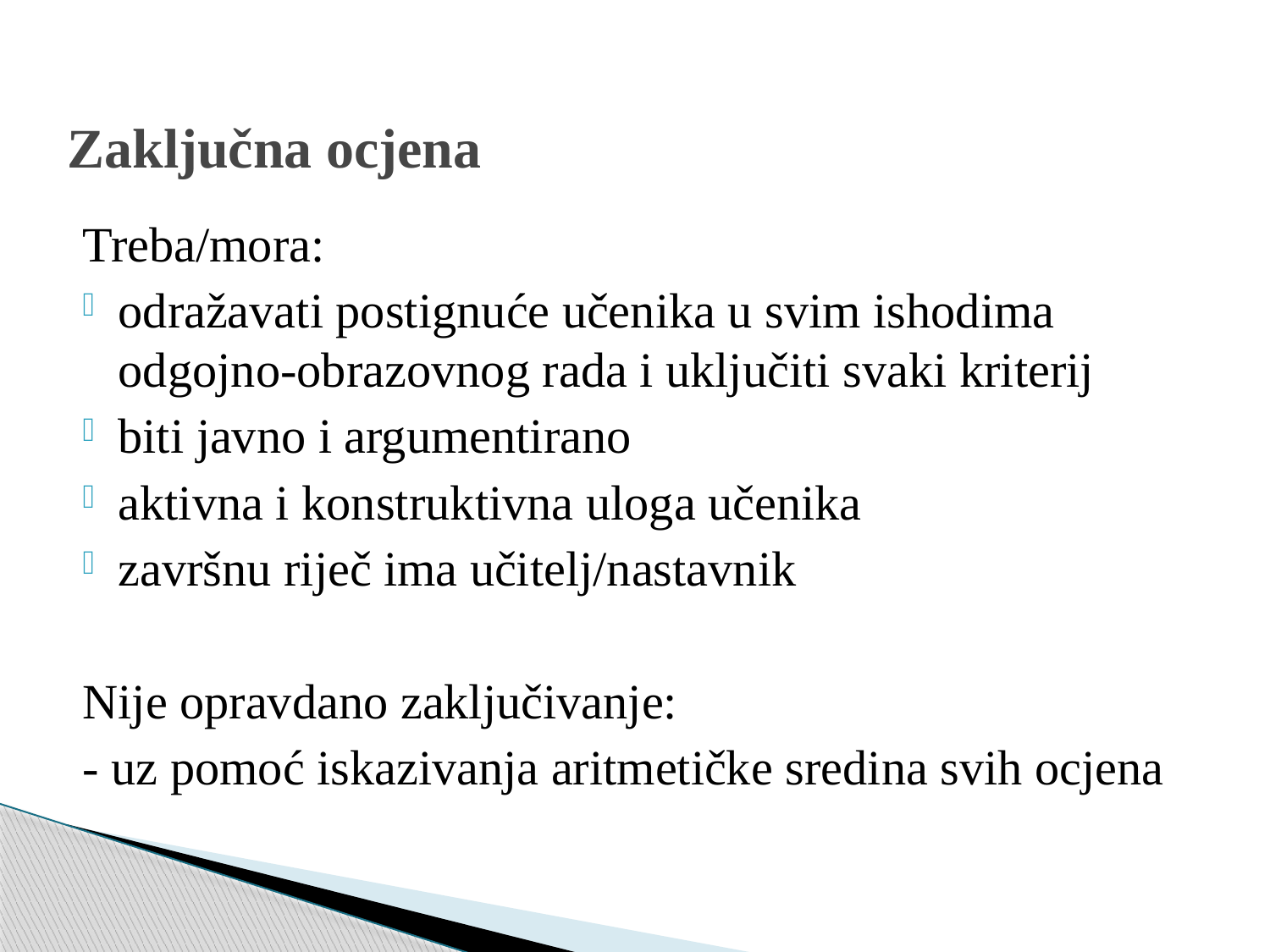

# Zaključna ocjena
Treba/mora:
odražavati postignuće učenika u svim ishodima odgojno-obrazovnog rada i uključiti svaki kriterij
biti javno i argumentirano
aktivna i konstruktivna uloga učenika
završnu riječ ima učitelj/nastavnik

Nije opravdano zaključivanje:
- uz pomoć iskazivanja aritmetičke sredina svih ocjena